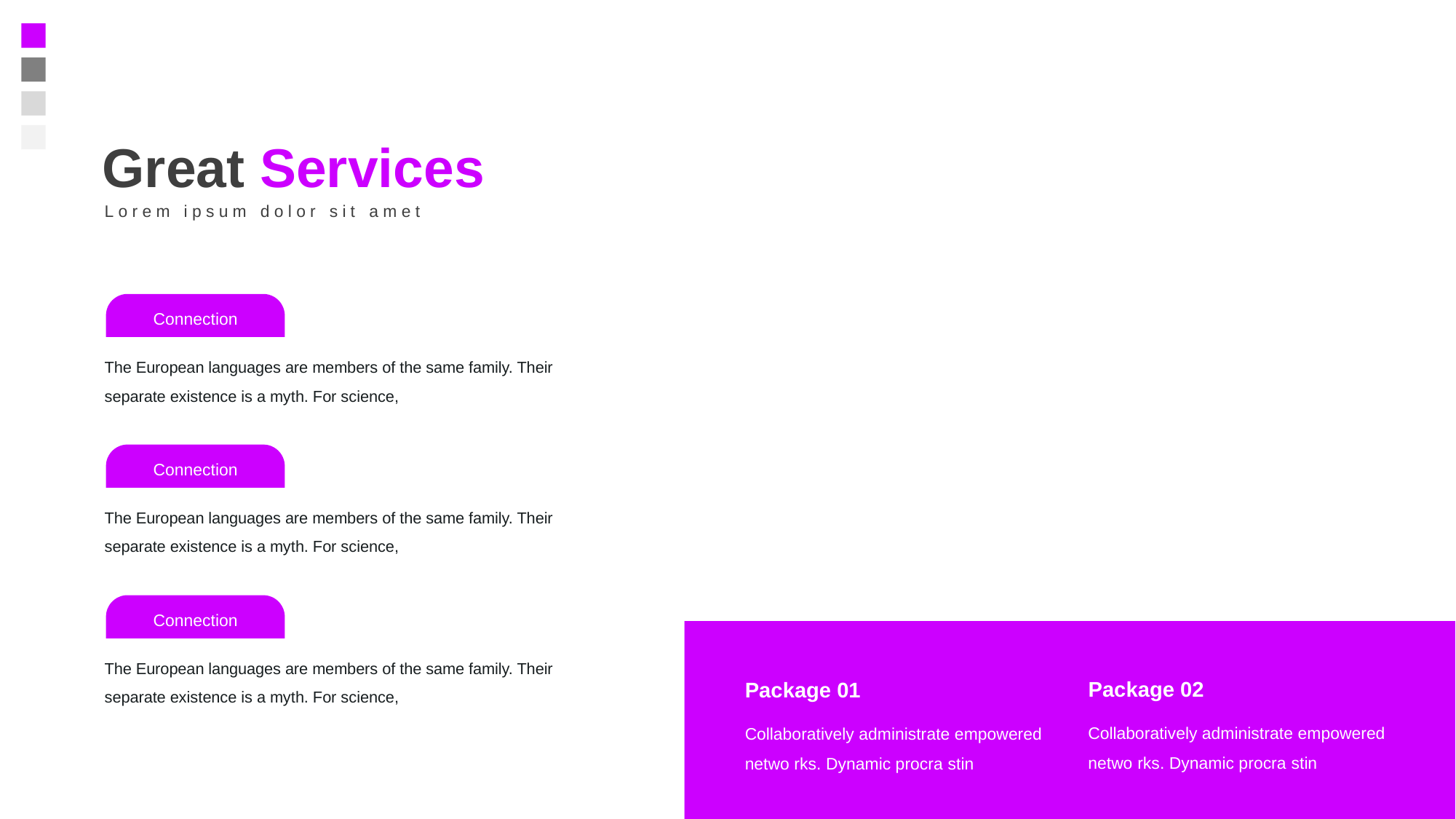

Great Services
Lorem ipsum dolor sit amet
Connection
The European languages are members of the same family. Their separate existence is a myth. For science,
Connection
The European languages are members of the same family. Their separate existence is a myth. For science,
Connection

The European languages are members of the same family. Their separate existence is a myth. For science,
Package 02
Package 01
Collaboratively administrate empowered netwo rks. Dynamic procra stin
Collaboratively administrate empowered netwo rks. Dynamic procra stin